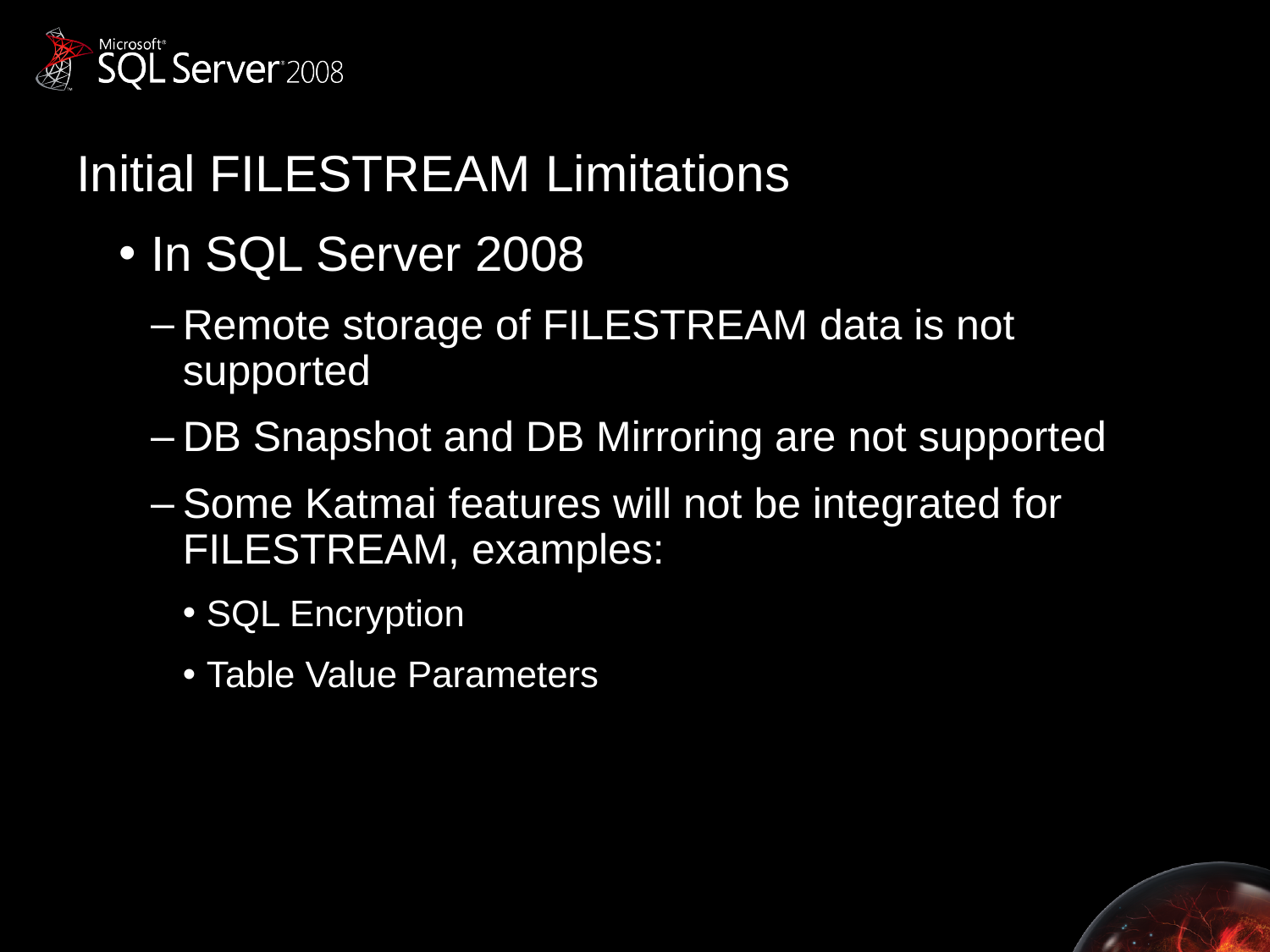

# Initial FILESTREAM Limitations
In SQL Server 2008
Remote storage of FILESTREAM data is not supported
DB Snapshot and DB Mirroring are not supported
Some Katmai features will not be integrated for FILESTREAM, examples:
SQL Encryption
Table Value Parameters